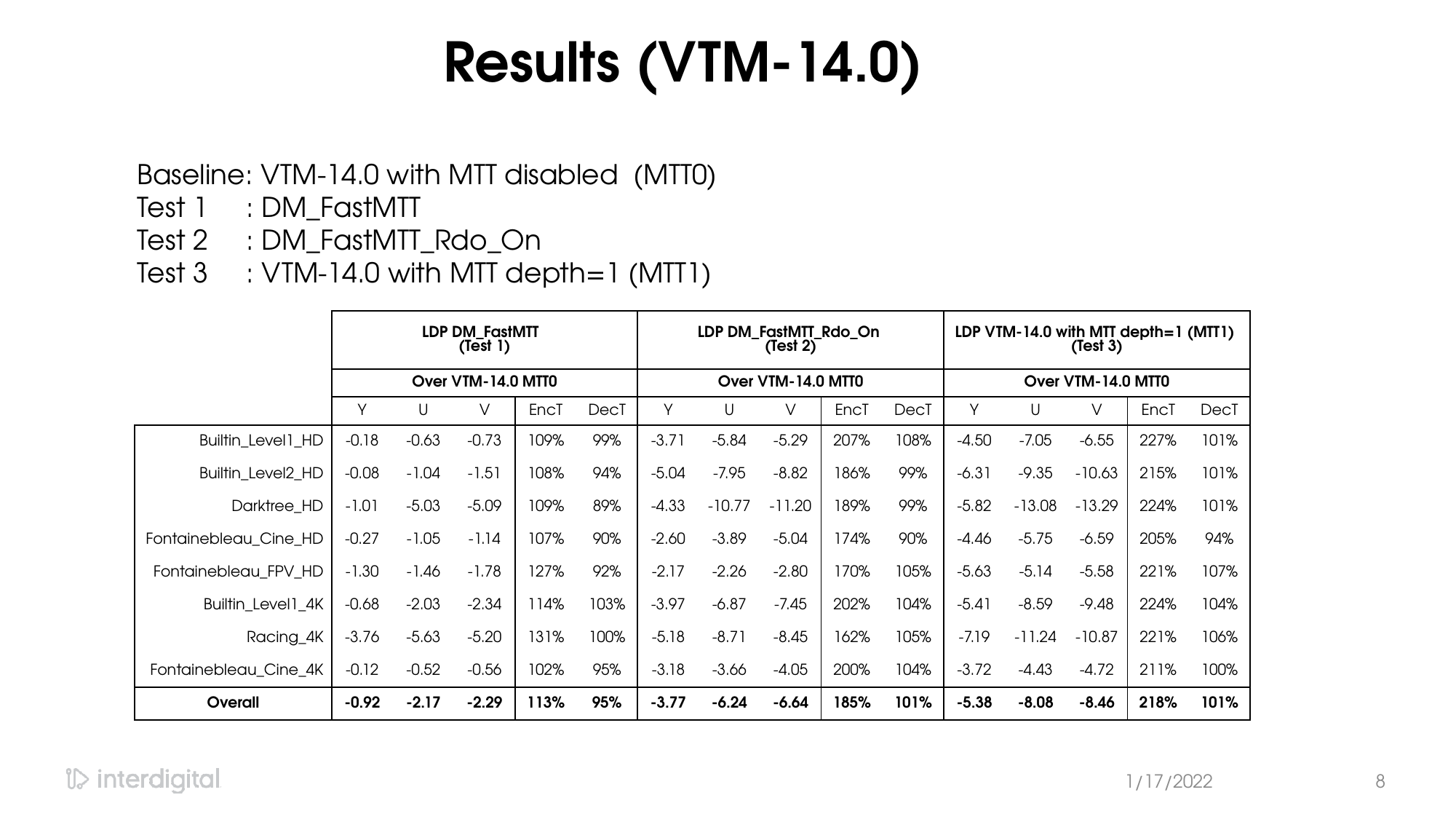

# Results (VTM-14.0)

Baseline: VTM-14.0 with MTT disabled  (MTT0)
Test 1     : DM_FastMTT
Test 2     : DM_FastMTT_Rdo_On
Test 3     : VTM-14.0 with MTT depth=1 (MTT1)
|  | LDP DM\_FastMTT (Test 1) |  |  |  |  | LDP DM\_FastMTT\_Rdo\_On (Test 2) |  |  |  |  | LDP VTM-14.0 with MTT depth=1 (MTT1) (Test 3) |  |  |  |  |
| --- | --- | --- | --- | --- | --- | --- | --- | --- | --- | --- | --- | --- | --- | --- | --- |
|  | Over VTM-14.0 MTT0 |  |  |  |  | Over VTM-14.0 MTT0 |  |  |  |  | Over VTM-14.0 MTT0 |  |  |  |  |
|  | Y | U | V | EncT | DecT | Y | U | V | EncT | DecT | Y | U | V | EncT | DecT |
| Builtin\_Level1\_HD | -0.18 | -0.63 | -0.73 | 109% | 99% | -3.71 | -5.84 | -5.29 | 207% | 108% | -4.50 | -7.05 | -6.55 | 227% | 101% |
| Builtin\_Level2\_HD | -0.08 | -1.04 | -1.51 | 108% | 94% | -5.04 | -7.95 | -8.82 | 186% | 99% | -6.31 | -9.35 | -10.63 | 215% | 101% |
| Darktree\_HD | -1.01 | -5.03 | -5.09 | 109% | 89% | -4.33 | -10.77 | -11.20 | 189% | 99% | -5.82 | -13.08 | -13.29 | 224% | 101% |
| Fontainebleau\_Cine\_HD | -0.27 | -1.05 | -1.14 | 107% | 90% | -2.60 | -3.89 | -5.04 | 174% | 90% | -4.46 | -5.75 | -6.59 | 205% | 94% |
| Fontainebleau\_FPV\_HD | -1.30 | -1.46 | -1.78 | 127% | 92% | -2.17 | -2.26 | -2.80 | 170% | 105% | -5.63 | -5.14 | -5.58 | 221% | 107% |
| Builtin\_Level1\_4K | -0.68 | -2.03 | -2.34 | 114% | 103% | -3.97 | -6.87 | -7.45 | 202% | 104% | -5.41 | -8.59 | -9.48 | 224% | 104% |
| Racing\_4K | -3.76 | -5.63 | -5.20 | 131% | 100% | -5.18 | -8.71 | -8.45 | 162% | 105% | -7.19 | -11.24 | -10.87 | 221% | 106% |
| Fontainebleau\_Cine\_4K | -0.12 | -0.52 | -0.56 | 102% | 95% | -3.18 | -3.66 | -4.05 | 200% | 104% | -3.72 | -4.43 | -4.72 | 211% | 100% |
| Overall | -0.92 | -2.17 | -2.29 | 113% | 95% | -3.77 | -6.24 | -6.64 | 185% | 101% | -5.38 | -8.08 | -8.46 | 218% | 101% |
1/17/2022
8